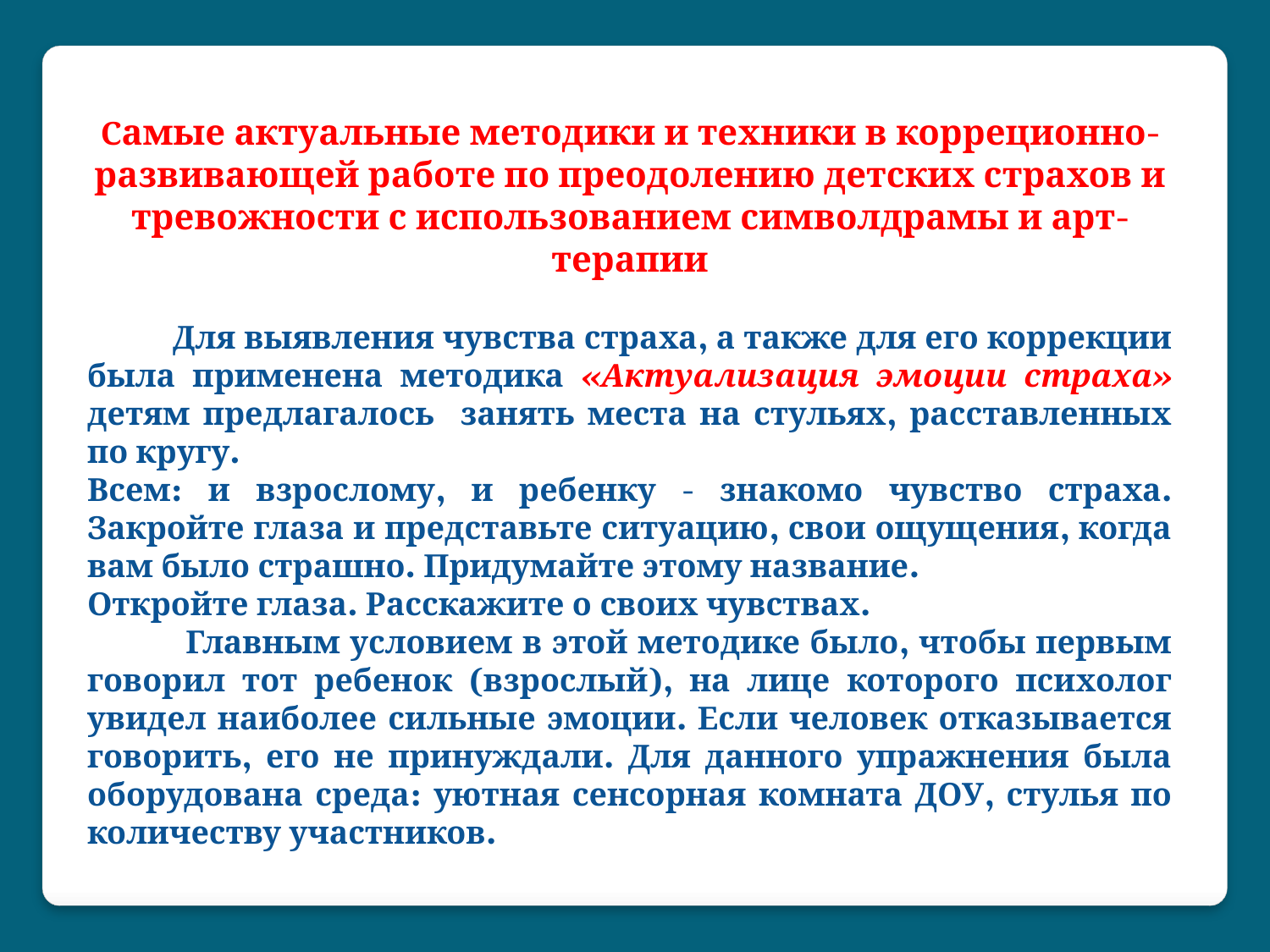

Самые актуальные методики и техники в корреционно-развивающей работе по преодолению детских страхов и тревожности с использованием символдрамы и арт-терапии

          Для выявления чувства страха, а также для его коррекции была применена методика «Актуализация эмоции страха» детям предлагалось  занять места на стульях, расставленных по кругу.
Всем: и взрослому, и ребенку - знакомо чувство страха. Закройте глаза и представьте ситуацию, свои ощущения, когда вам было страшно. Придумайте этому название.
Откройте глаза. Расскажите о своих чувствах.
          Главным условием в этой методике было, чтобы первым говорил тот ребенок (взрослый), на лице которого психолог увидел наиболее сильные эмоции. Если человек отказывается говорить, его не принуждали. Для данного упражнения была оборудована среда: уютная сенсорная комната ДОУ, стулья по количеству участников.